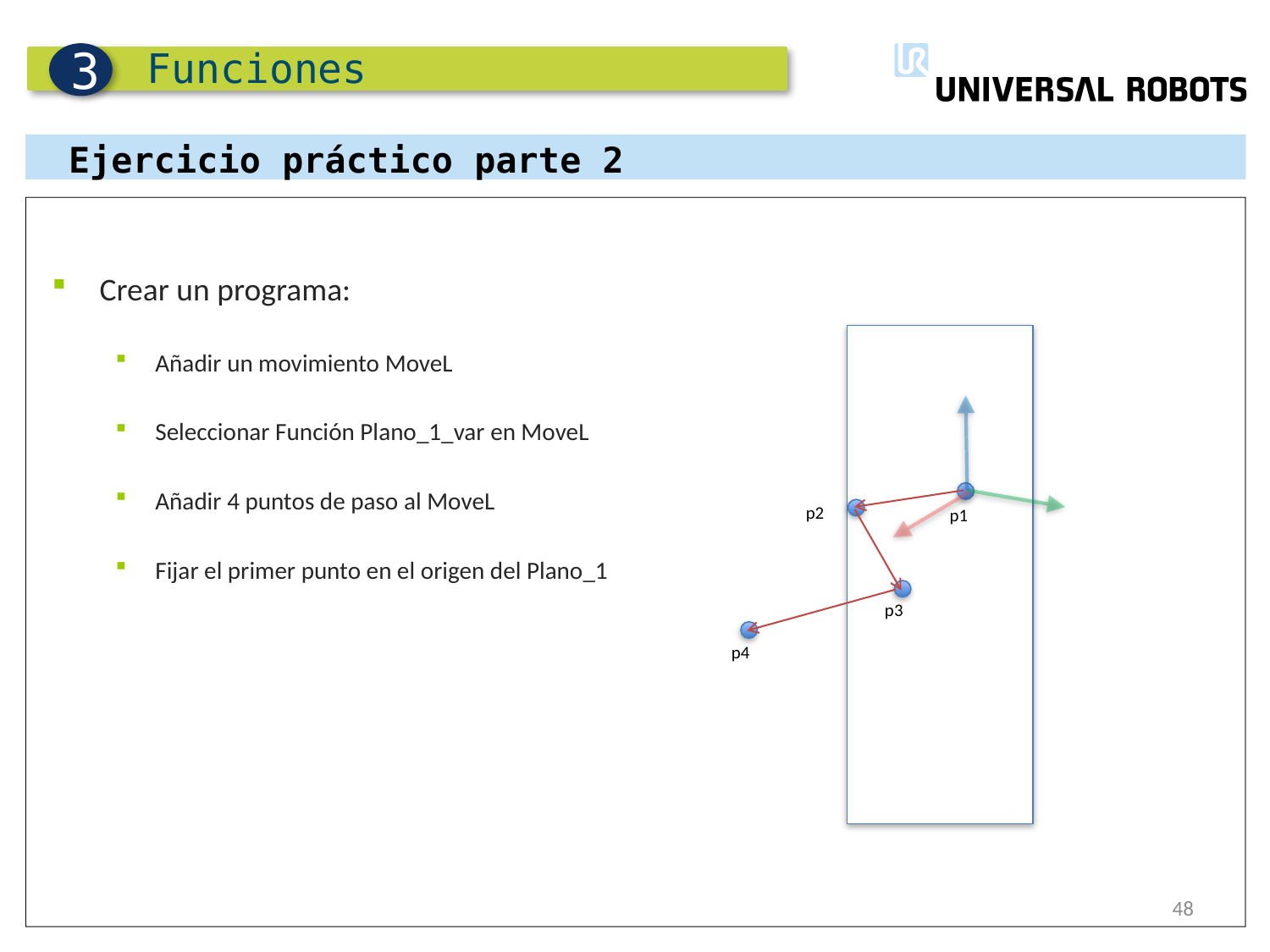

Funciones

3
Ejercicio práctico parte 2

Crear un programa:

Añadir un movimiento MoveL

Seleccionar Función Plano_1_var en MoveL

Añadir 4 puntos de paso al MoveL

Fijar el primer punto en el origen del Plano_1

p2
p1

p3

p4
48